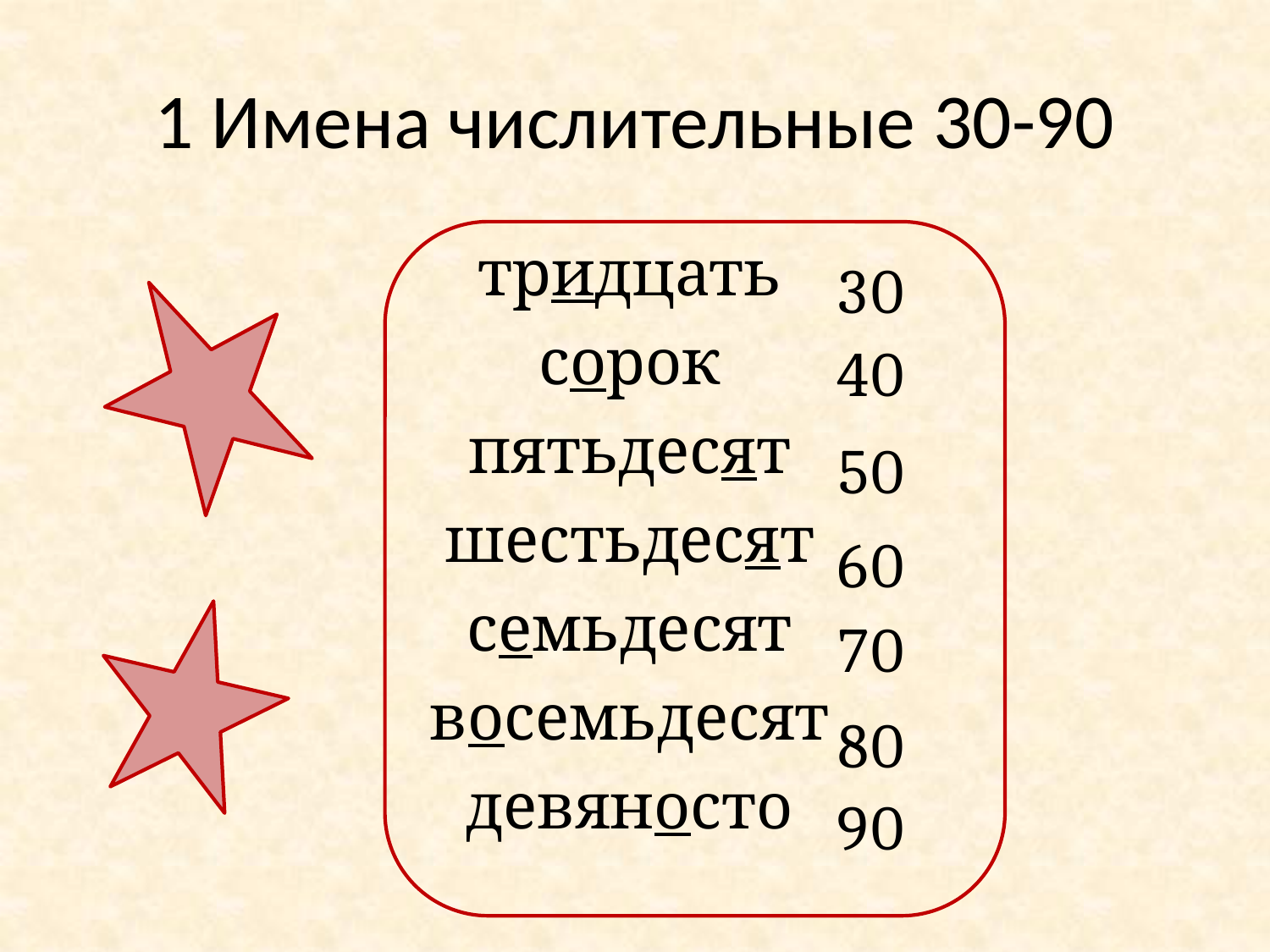

# 1 Имена числительные 30-90

тридцать
сорок
пятьдесят
шестьдесят
семьдесят
восемьдесят
девяносто
30

40
50
60
70

80
90